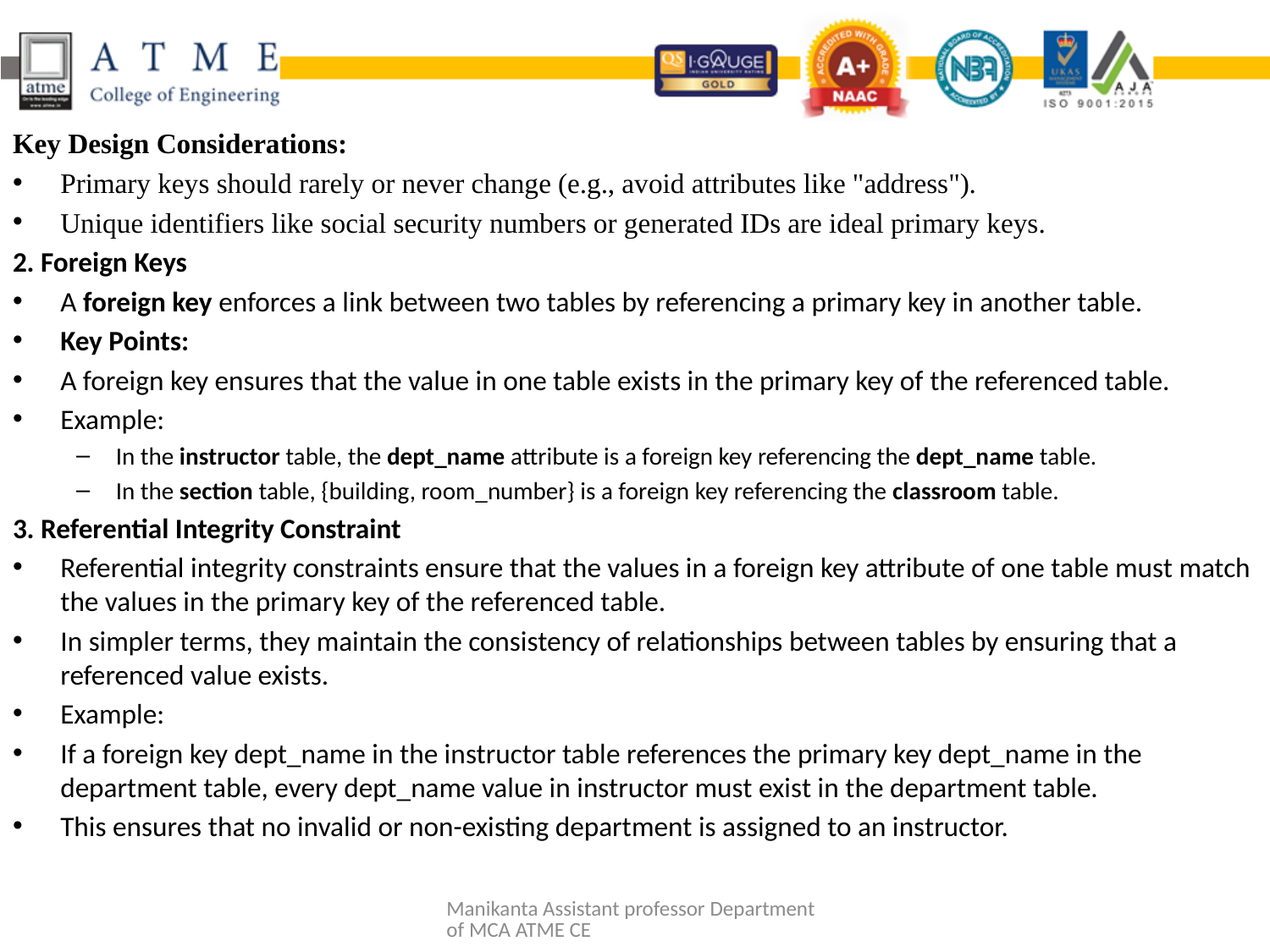

Key Design Considerations:
Primary keys should rarely or never change (e.g., avoid attributes like "address").
Unique identifiers like social security numbers or generated IDs are ideal primary keys.
2. Foreign Keys
A foreign key enforces a link between two tables by referencing a primary key in another table.
Key Points:
A foreign key ensures that the value in one table exists in the primary key of the referenced table.
Example:
In the instructor table, the dept_name attribute is a foreign key referencing the dept_name table.
In the section table, {building, room_number} is a foreign key referencing the classroom table.
3. Referential Integrity Constraint
Referential integrity constraints ensure that the values in a foreign key attribute of one table must match the values in the primary key of the referenced table.
In simpler terms, they maintain the consistency of relationships between tables by ensuring that a referenced value exists.
Example:
If a foreign key dept_name in the instructor table references the primary key dept_name in the department table, every dept_name value in instructor must exist in the department table.
This ensures that no invalid or non-existing department is assigned to an instructor.
Manikanta Assistant professor Department of MCA ATME CE